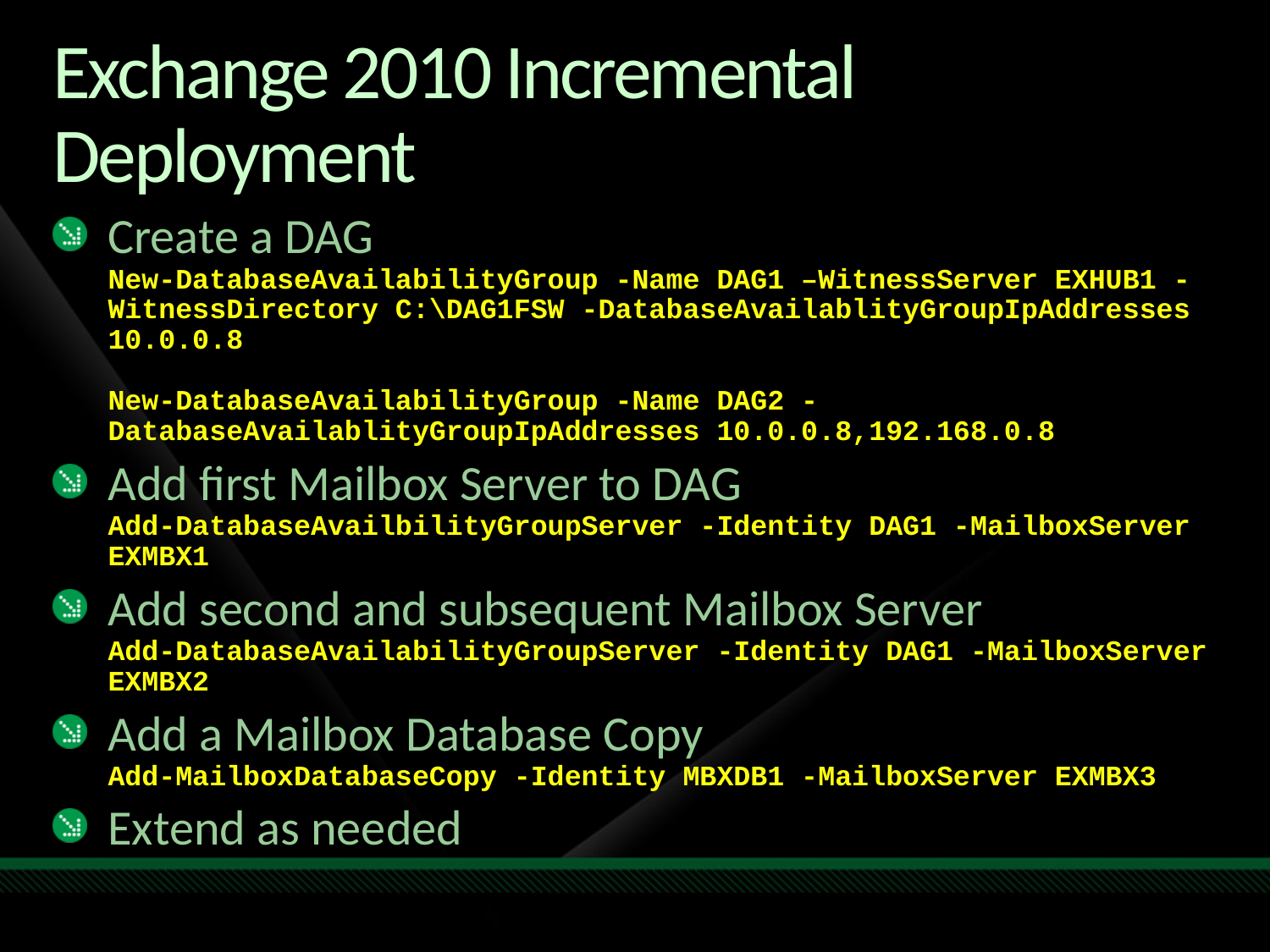

# Exchange 2010 Incremental Deployment
Create a DAG
New-DatabaseAvailabilityGroup -Name DAG1 –WitnessServer EXHUB1 -WitnessDirectory C:\DAG1FSW -DatabaseAvailablityGroupIpAddresses 10.0.0.8
New-DatabaseAvailabilityGroup -Name DAG2 -DatabaseAvailablityGroupIpAddresses 10.0.0.8,192.168.0.8
Add first Mailbox Server to DAG
Add-DatabaseAvailbilityGroupServer -Identity DAG1 -MailboxServer EXMBX1
Add second and subsequent Mailbox Server
Add-DatabaseAvailabilityGroupServer -Identity DAG1 -MailboxServer EXMBX2
Add a Mailbox Database Copy
Add-MailboxDatabaseCopy -Identity MBXDB1 -MailboxServer EXMBX3
Extend as needed